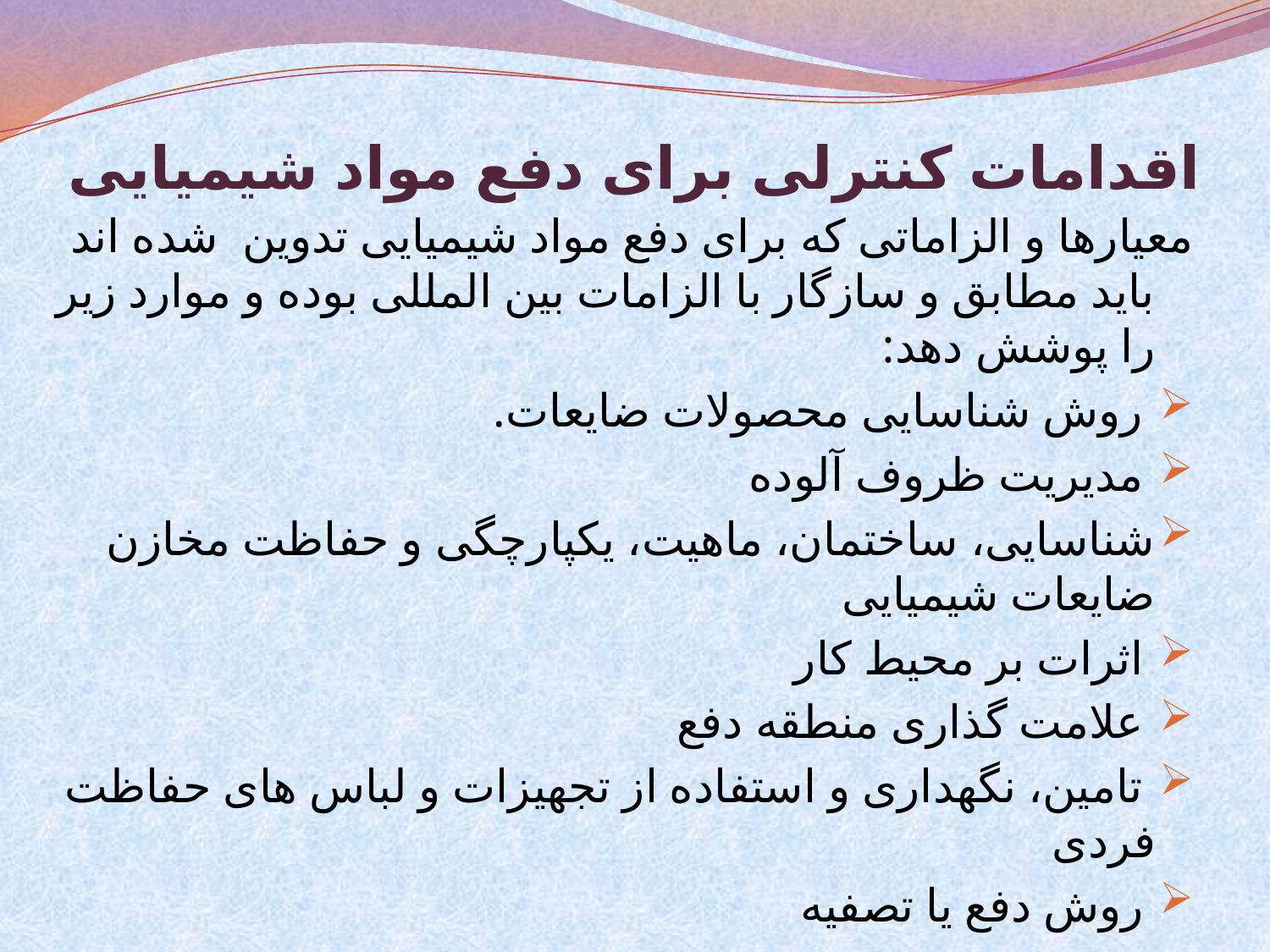

# اقدامات کنترلی برای دفع مواد شیمیایی
معیارها و الزاماتی که برای دفع مواد شیمیایی تدوین  شده اند باید مطابق و سازگار با الزامات بین المللی بوده و موارد زیر را پوشش دهد:
 روش شناسایی محصولات ضایعات.
 مدیریت ظروف آلوده
شناسایی، ساختمان، ماهیت، یکپارچگی و حفاظت مخازن ضایعات شیمیایی
 اثرات بر محیط کار
 علامت گذاری منطقه دفع
 تامین، نگهداری و استفاده از تجهیزات و لباس های حفاظت فردی
 روش دفع یا تصفیه